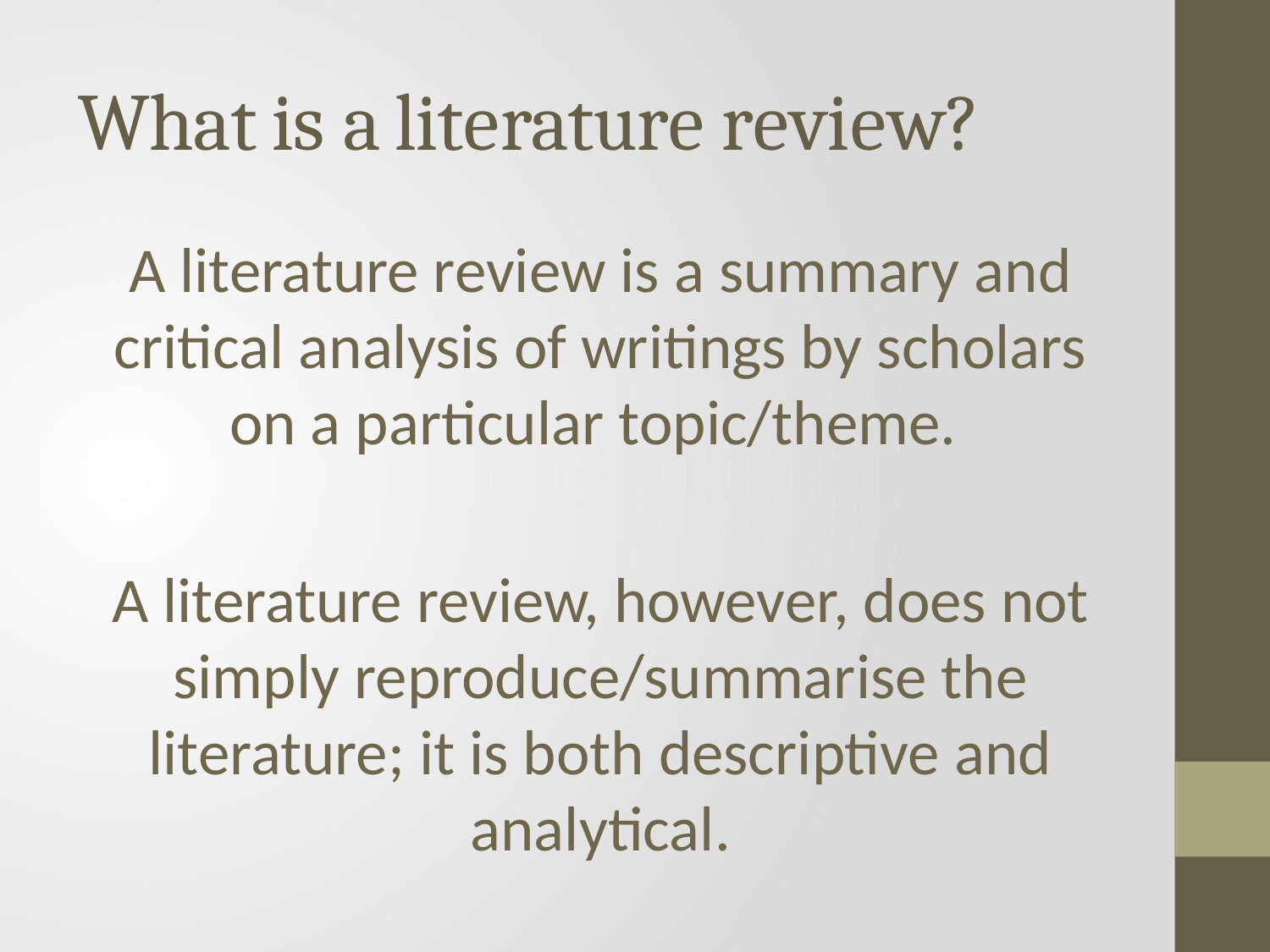

# What is a literature review?
A literature review is a summary and critical analysis of writings by scholars on a particular topic/theme.

A literature review, however, does not simply reproduce/summarise the literature; it is both descriptive and analytical.